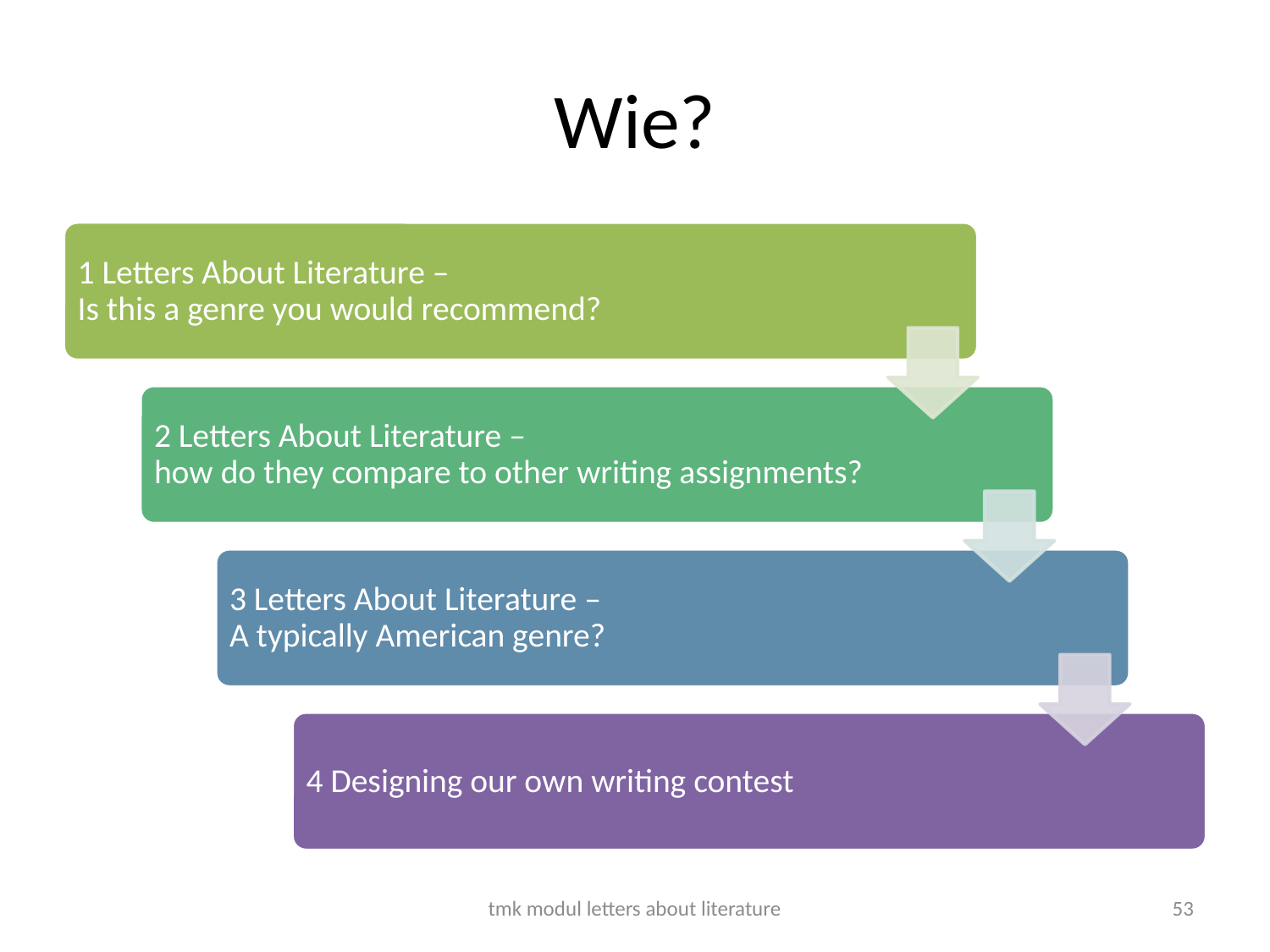

# Wie?
1 Letters About Literature –
Is this a genre you would recommend?
2 Letters About Literature –
how do they compare to other writing assignments?
3 Letters About Literature –
A typically American genre?
4 Designing our own writing contest

tmk modul letters about literature
53